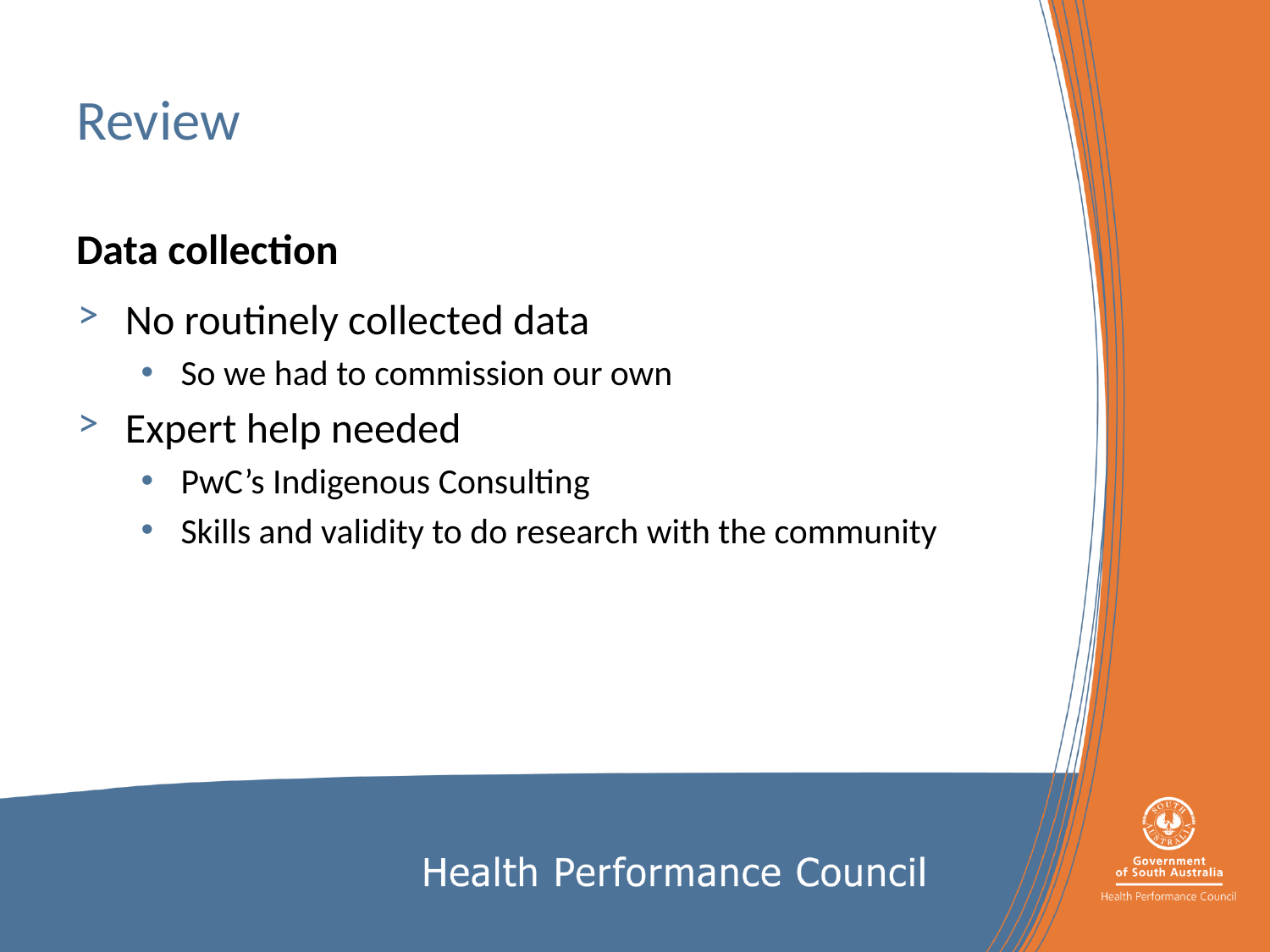

# Review
Data collection
No routinely collected data
So we had to commission our own
Expert help needed
PwC’s Indigenous Consulting
Skills and validity to do research with the community